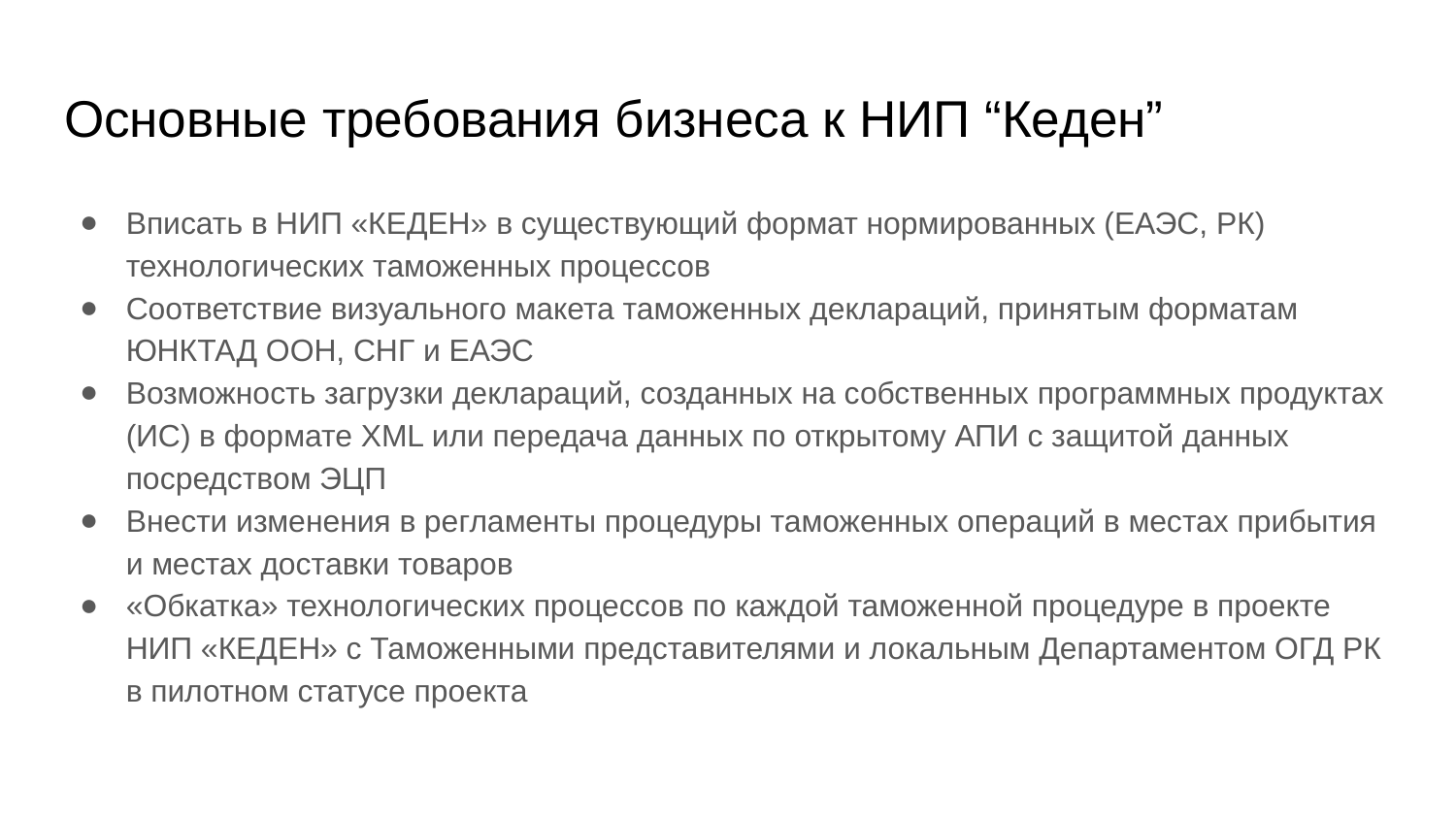

# Основные требования бизнеса к НИП “Кеден”
Вписать в НИП «КЕДЕН» в существующий формат нормированных (ЕАЭС, РК) технологических таможенных процессов
Соответствие визуального макета таможенных деклараций, принятым форматам ЮНКТАД ООН, СНГ и ЕАЭС
Возможность загрузки деклараций, созданных на собственных программных продуктах (ИС) в формате XML или передача данных по открытому АПИ с защитой данных посредством ЭЦП
Внести изменения в регламенты процедуры таможенных операций в местах прибытия и местах доставки товаров
«Обкатка» технологических процессов по каждой таможенной процедуре в проекте НИП «КЕДЕН» с Таможенными представителями и локальным Департаментом ОГД РК в пилотном статусе проекта